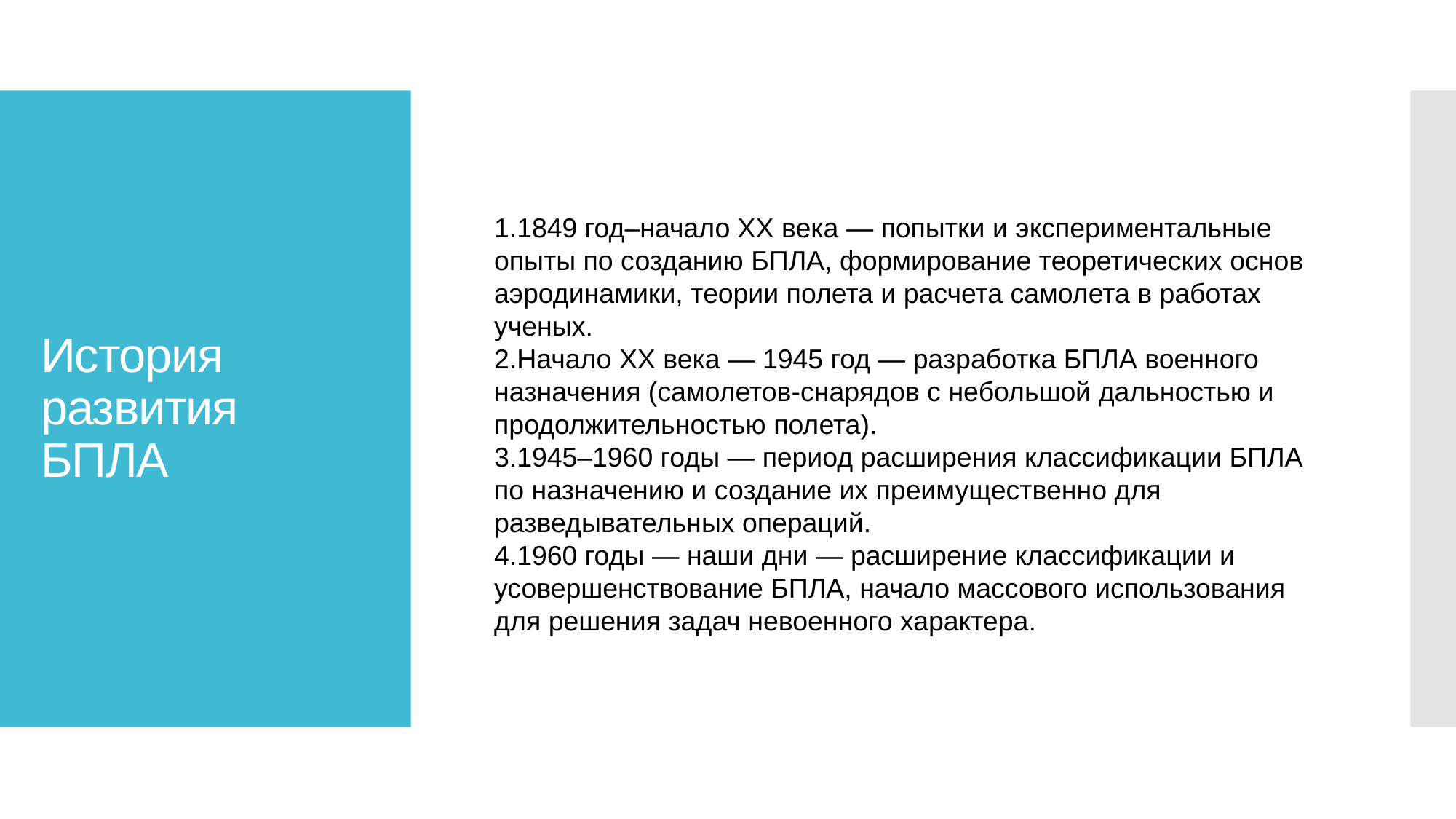

# История развития БПЛА
1.1849 год–начало ХХ века — попытки и экспериментальные опыты по созданию БПЛА, формирование теоретических основ аэродинамики, теории полета и расчета самолета в работах ученых.
2.Начало ХХ века — 1945 год — разработка БПЛА военного назначения (самолетов-снарядов с небольшой дальностью и продолжительностью полета).
3.1945–1960 годы — период расширения классификации БПЛА по назначению и создание их преимущественно для разведывательных операций.
4.1960 годы — наши дни — расширение классификации и усовершенствование БПЛА, начало массового использования для решения задач невоенного характера.